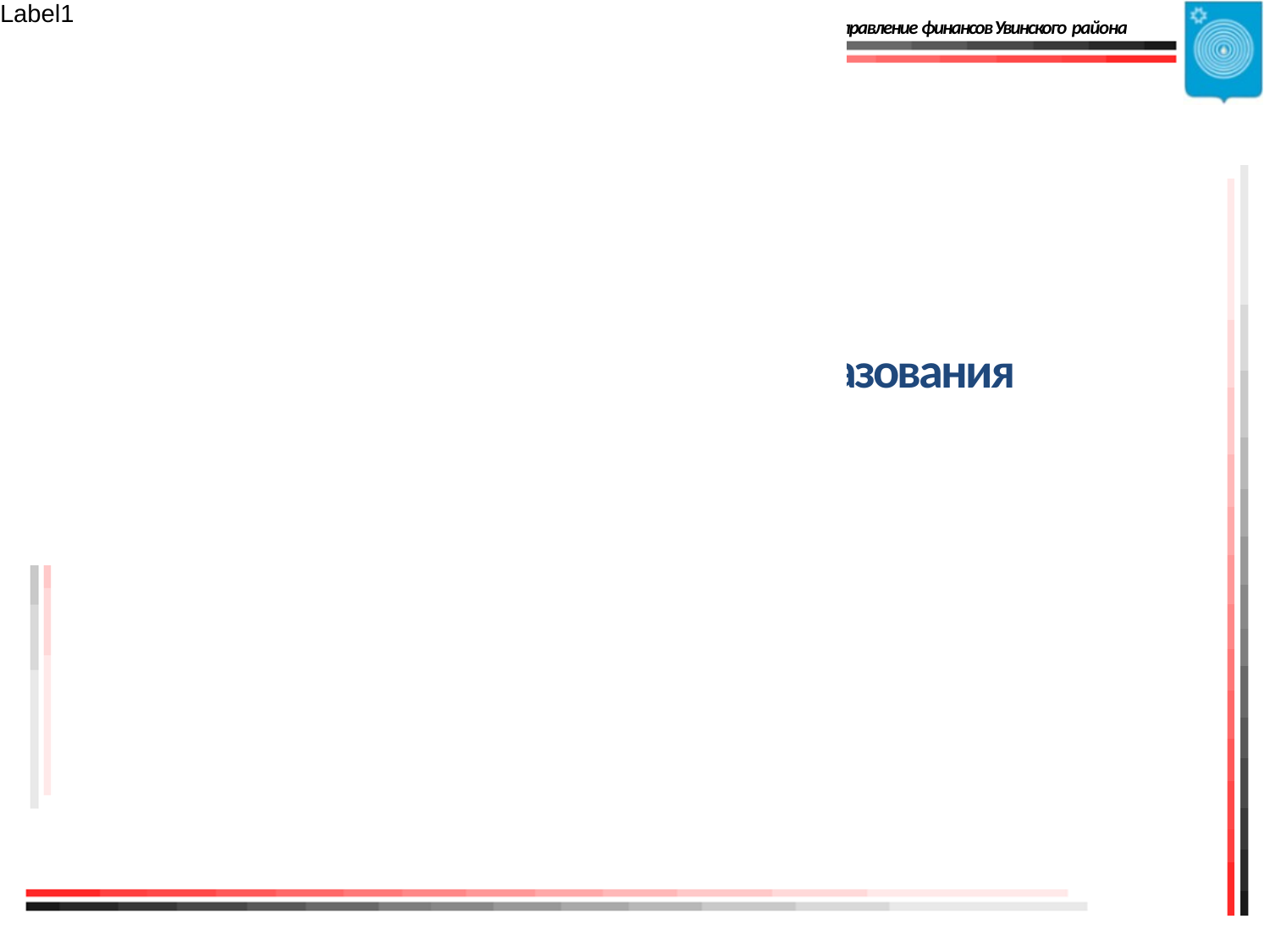

Управление финансов Увинского района

# Исполнение
бюджета муниципального образования
«Увинский район»
за 2 квартал 2021 года